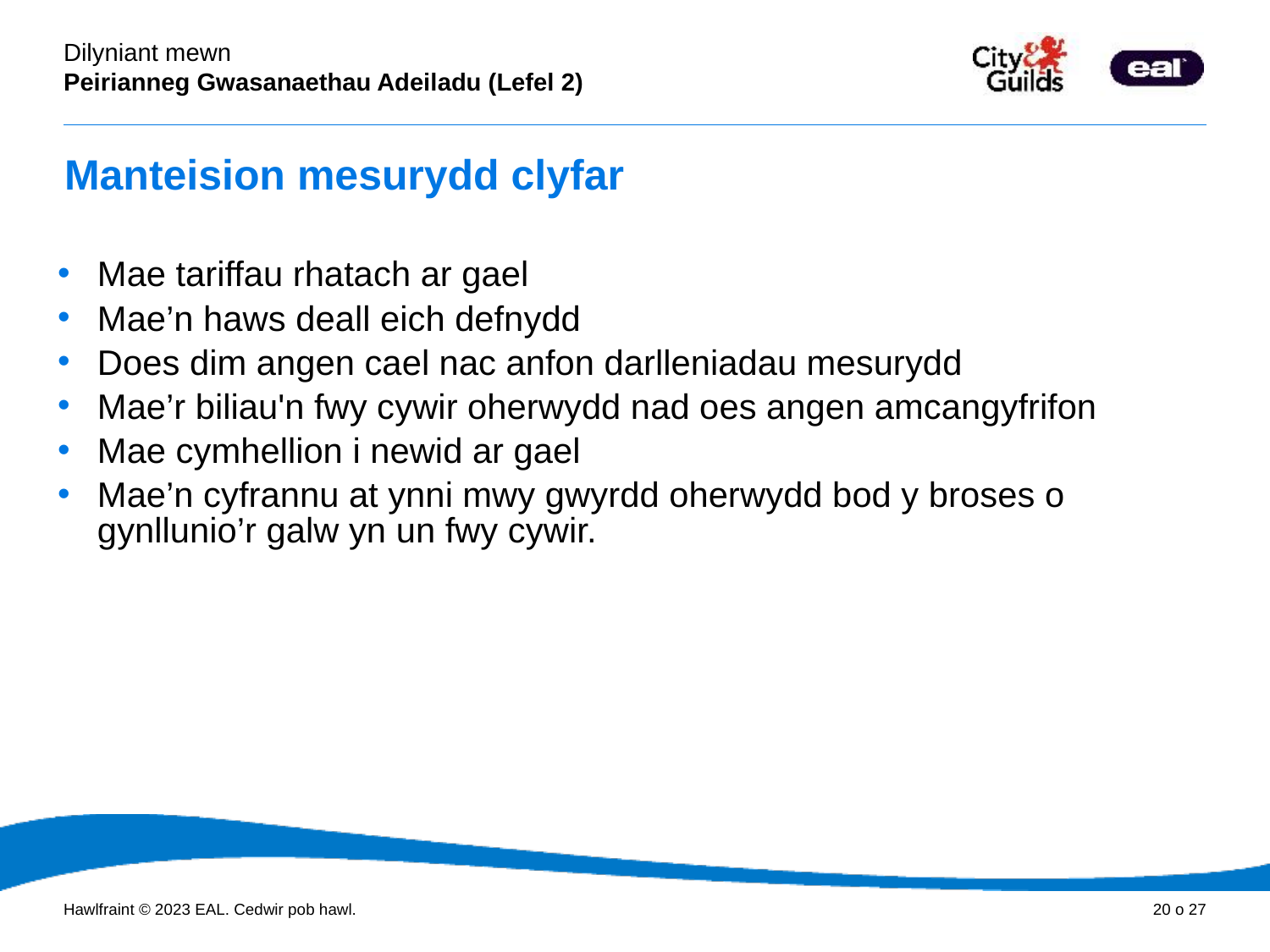

Manteision mesurydd clyfar

Mae tariffau rhatach ar gael
Mae’n haws deall eich defnydd
Does dim angen cael nac anfon darlleniadau mesurydd
Mae’r biliau'n fwy cywir oherwydd nad oes angen amcangyfrifon
Mae cymhellion i newid ar gael
Mae’n cyfrannu at ynni mwy gwyrdd oherwydd bod y broses o gynllunio’r galw yn un fwy cywir.